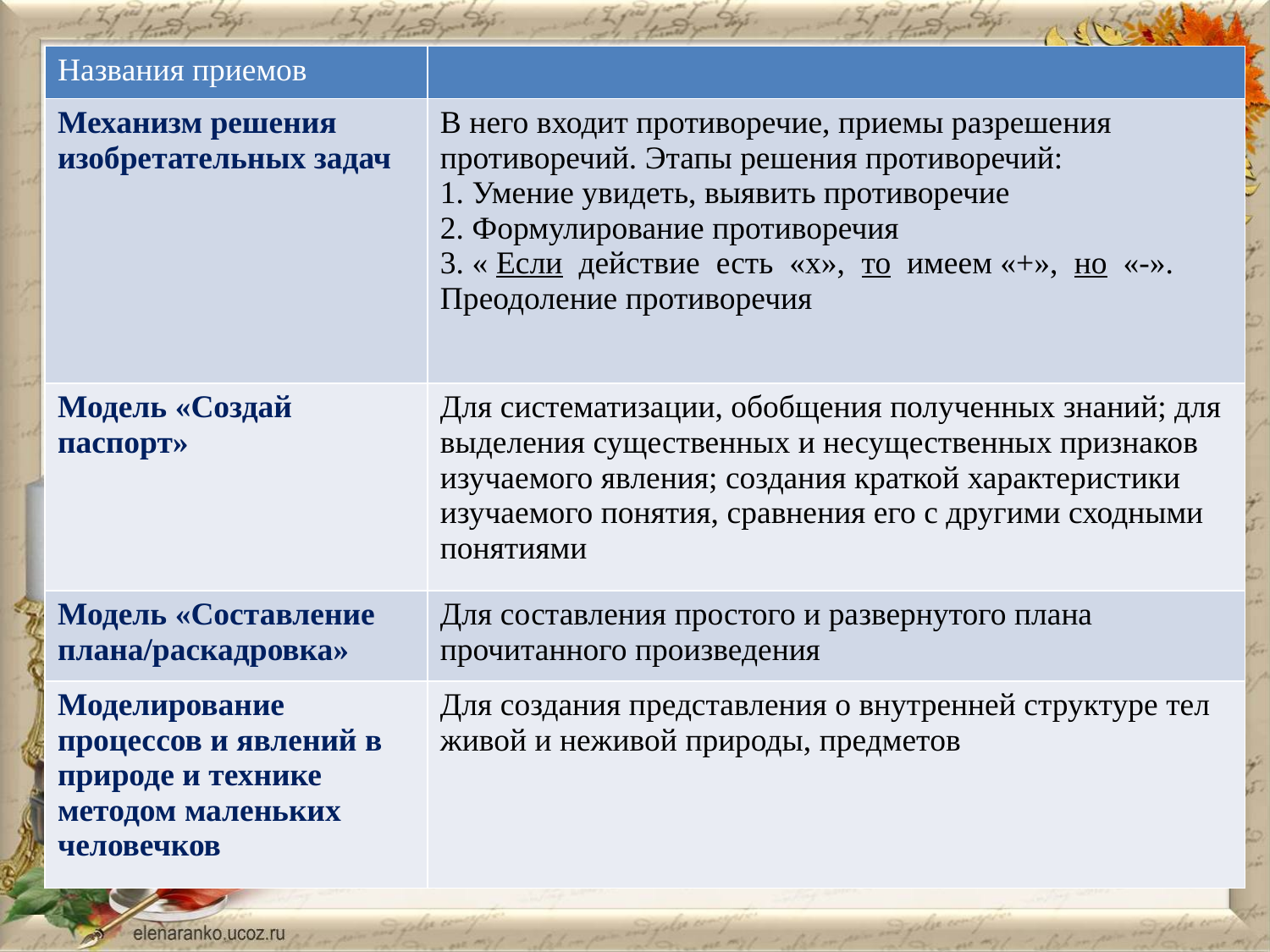

| Названия приемов |  |
| --- | --- |
| Механизм решения изобретательных задач | В него входит противоречие, приемы разрешения противоречий. Этапы решения противоречий: 1. Умение увидеть, выявить противоречие 2. Формулирование противоречия 3. « Если действие есть «х», то имеем «+», но «-». Преодоление противоречия |
| Модель «Создай паспорт» | Для систематизации, обобщения полученных знаний; для выделения существенных и несущественных признаков изучаемого явления; создания краткой характеристики изучаемого понятия, сравнения его с другими сходными понятиями |
| Модель «Составление плана/раскадровка» | Для составления простого и развернутого плана прочитанного произведения |
| Моделирование процессов и явлений в природе и технике методом маленьких человечков | Для создания представления о внутренней структуре тел живой и неживой природы, предметов |